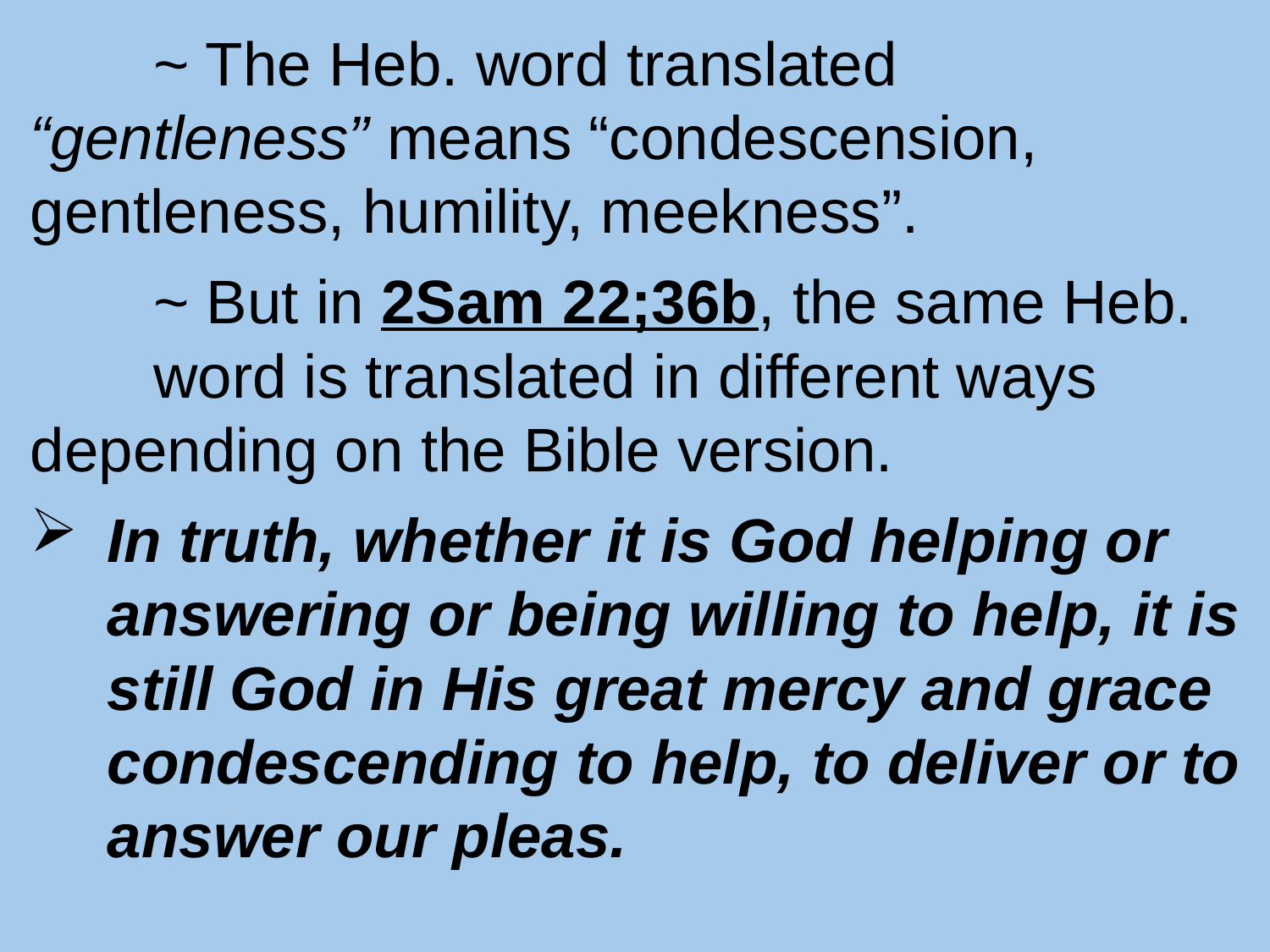

~ The Heb. word translated 								“gentleness” means “condescension, 					gentleness, humility, meekness”.
		~ But in 2Sam 22;36b, the same Heb. 					word is translated in different ways 						depending on the Bible version.
In truth, whether it is God helping or answering or being willing to help, it is still God in His great mercy and grace condescending to help, to deliver or to answer our pleas.